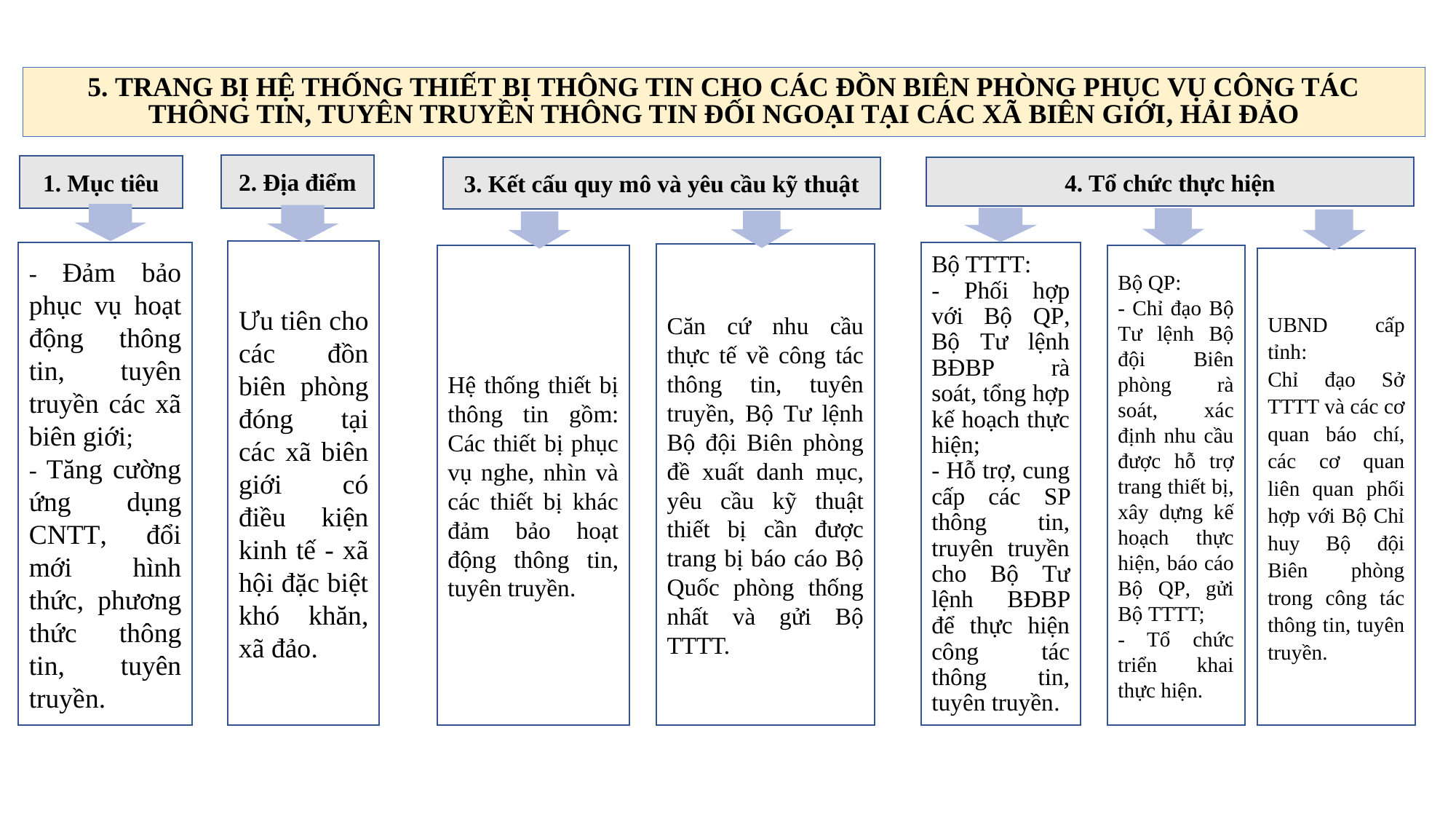

# 5. TRANG BỊ HỆ THỐNG THIẾT BỊ THÔNG TIN CHO CÁC ĐỒN BIÊN PHÒNG PHỤC VỤ CÔNG TÁC THÔNG TIN, TUYÊN TRUYỀN THÔNG TIN ĐỐI NGOẠI TẠI CÁC XÃ BIÊN GIỚI, HẢI ĐẢO
2. Địa điểm
1. Mục tiêu
4. Tổ chức thực hiện
3. Kết cấu quy mô và yêu cầu kỹ thuật

Ưu tiên cho các đồn biên phòng đóng tại các xã biên giới có điều kiện kinh tế - xã hội đặc biệt khó khăn, xã đảo.
Bộ TTTT:
- Phối hợp với Bộ QP, Bộ Tư lệnh BĐBP rà soát, tổng hợp kế hoạch thực hiện;
- Hỗ trợ, cung cấp các SP thông tin, truyên truyền cho Bộ Tư lệnh BĐBP để thực hiện công tác thông tin, tuyên truyền.
- Đảm bảo phục vụ hoạt động thông tin, tuyên truyền các xã biên giới;
- Tăng cường ứng dụng CNTT, đổi mới hình thức, phương thức thông tin, tuyên truyền.
Căn cứ nhu cầu thực tế về công tác thông tin, tuyên truyền, Bộ Tư lệnh Bộ đội Biên phòng đề xuất danh mục, yêu cầu kỹ thuật thiết bị cần được trang bị báo cáo Bộ Quốc phòng thống nhất và gửi Bộ TTTT.
Hệ thống thiết bị thông tin gồm: Các thiết bị phục vụ nghe, nhìn và các thiết bị khác đảm bảo hoạt động thông tin, tuyên truyền.
Bộ QP:
- Chỉ đạo Bộ Tư lệnh Bộ đội Biên phòng rà soát, xác định nhu cầu được hỗ trợ trang thiết bị, xây dựng kế hoạch thực hiện, báo cáo Bộ QP, gửi Bộ TTTT;
- Tổ chức triển khai thực hiện.
UBND cấp tỉnh:
Chỉ đạo Sở TTTT và các cơ quan báo chí, các cơ quan liên quan phối hợp với Bộ Chỉ huy Bộ đội Biên phòng trong công tác thông tin, tuyên truyền.